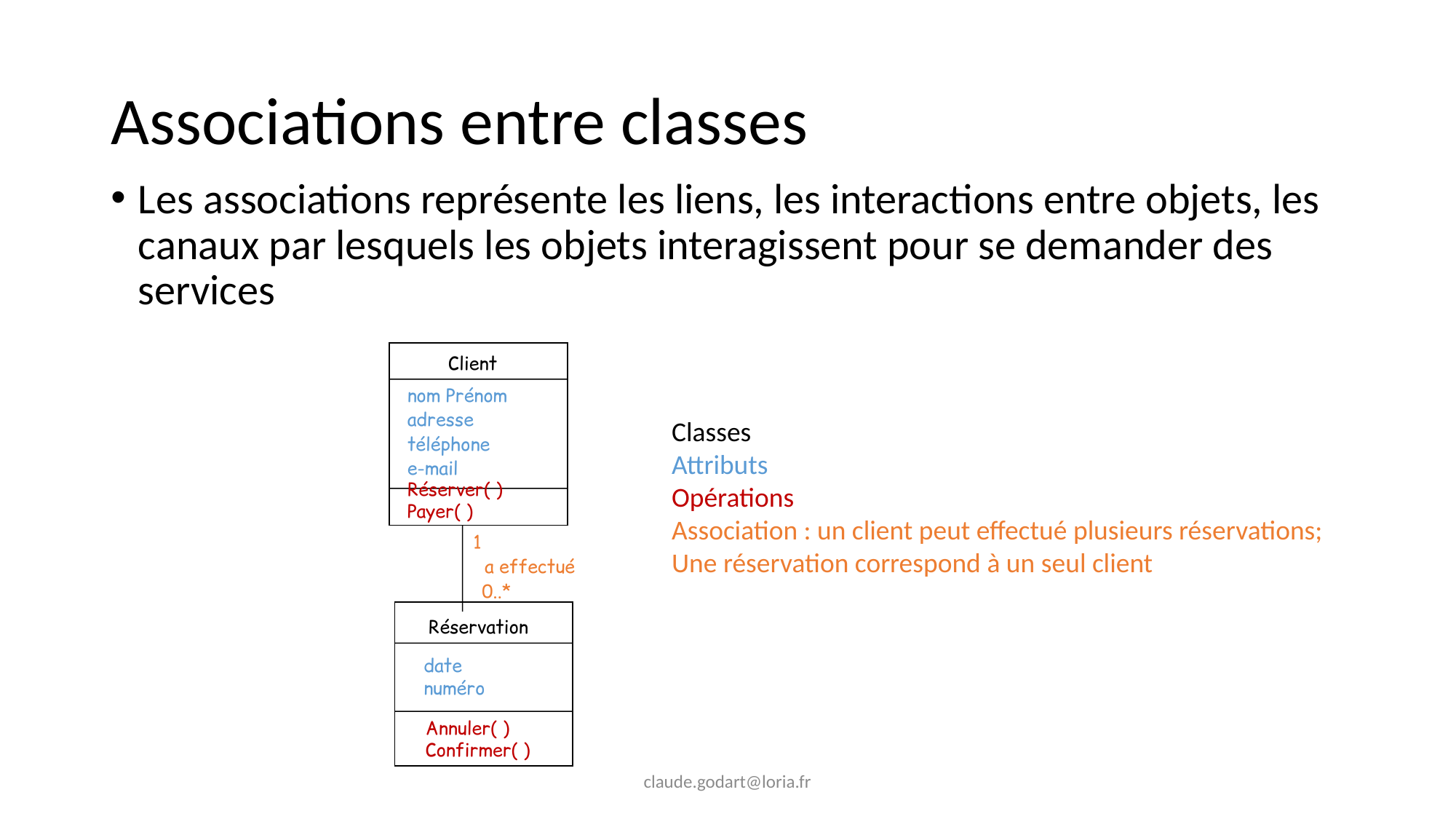

# Associations entre classes
Les associations représente les liens, les interactions entre objets, les canaux par lesquels les objets interagissent pour se demander des services

Client

nom Prénom
adresse
téléphone
e-mail
Réserver( )
Payer( )
Classes
Attributs
Opérations
Association : un client peut effectué plusieurs réservations;
Une réservation correspond à un seul client

1
a effectué
0..*

Réservation

date
numéro

Annuler( )
Confirmer( )
claude.godart@loria.fr